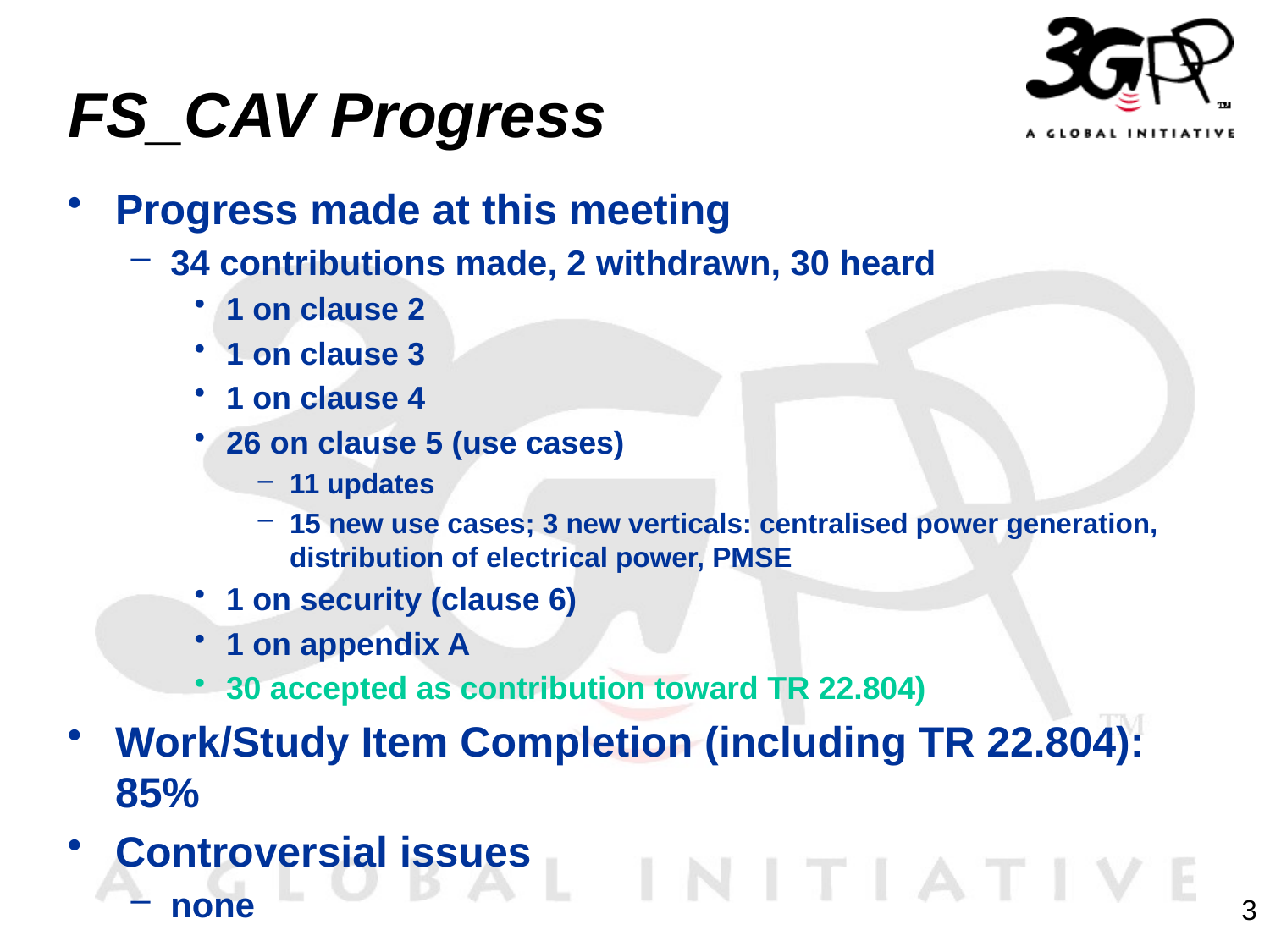

# FS_CAV Progress
Progress made at this meeting
34 contributions made, 2 withdrawn, 30 heard
1 on clause 2
1 on clause 3
1 on clause 4
26 on clause 5 (use cases)
11 updates
15 new use cases; 3 new verticals: centralised power generation, distribution of electrical power, PMSE
1 on security (clause 6)
1 on appendix A
30 accepted as contribution toward TR 22.804)
Work/Study Item Completion (including TR 22.804): 85%
Controversial issues
none
3